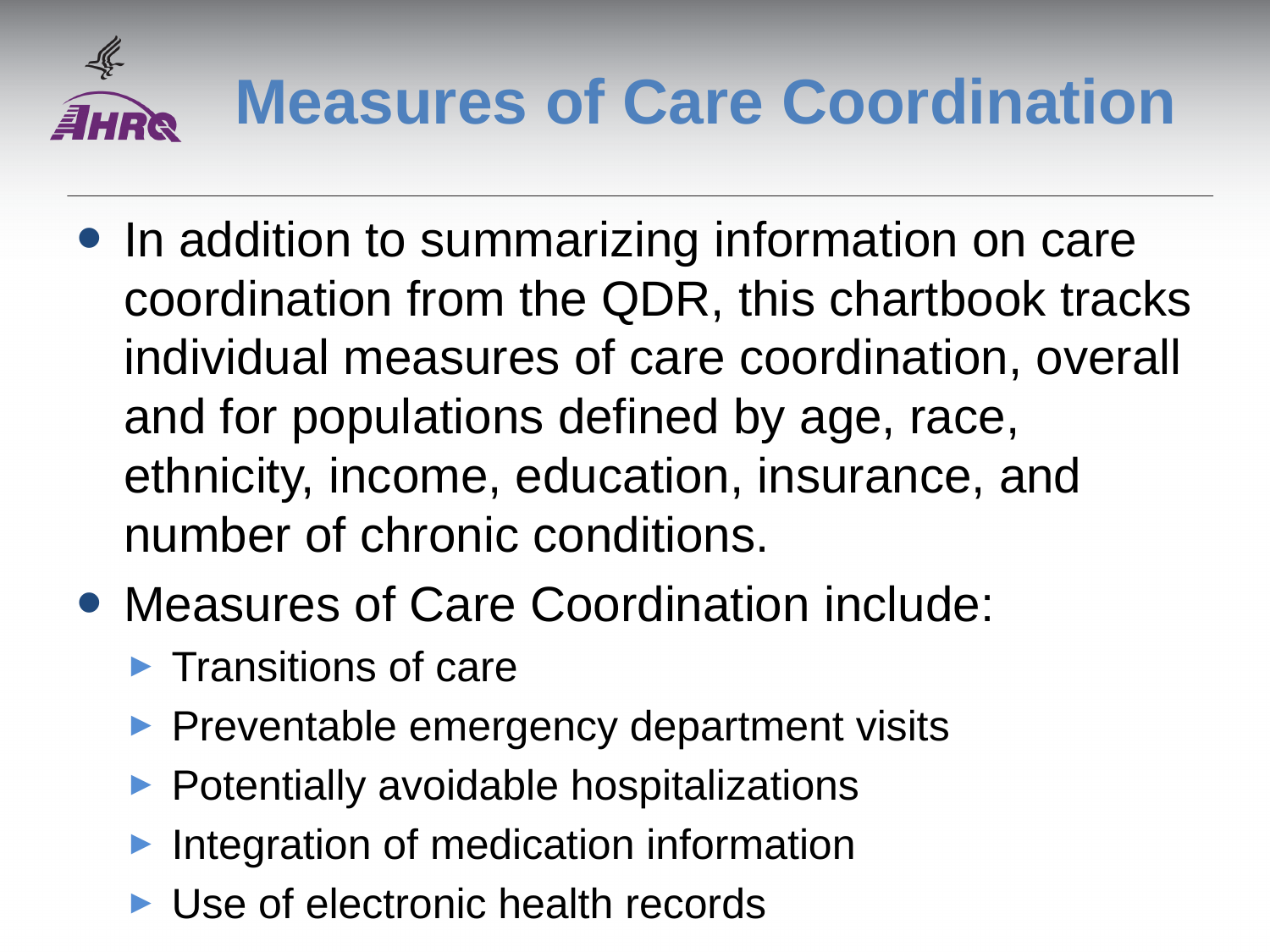

# Measures of Care Coordination
In addition to summarizing information on care coordination from the QDR, this chartbook tracks individual measures of care coordination, overall and for populations defined by age, race, ethnicity, income, education, insurance, and number of chronic conditions.
Measures of Care Coordination include:
Transitions of care
Preventable emergency department visits
Potentially avoidable hospitalizations
Integration of medication information
Use of electronic health records